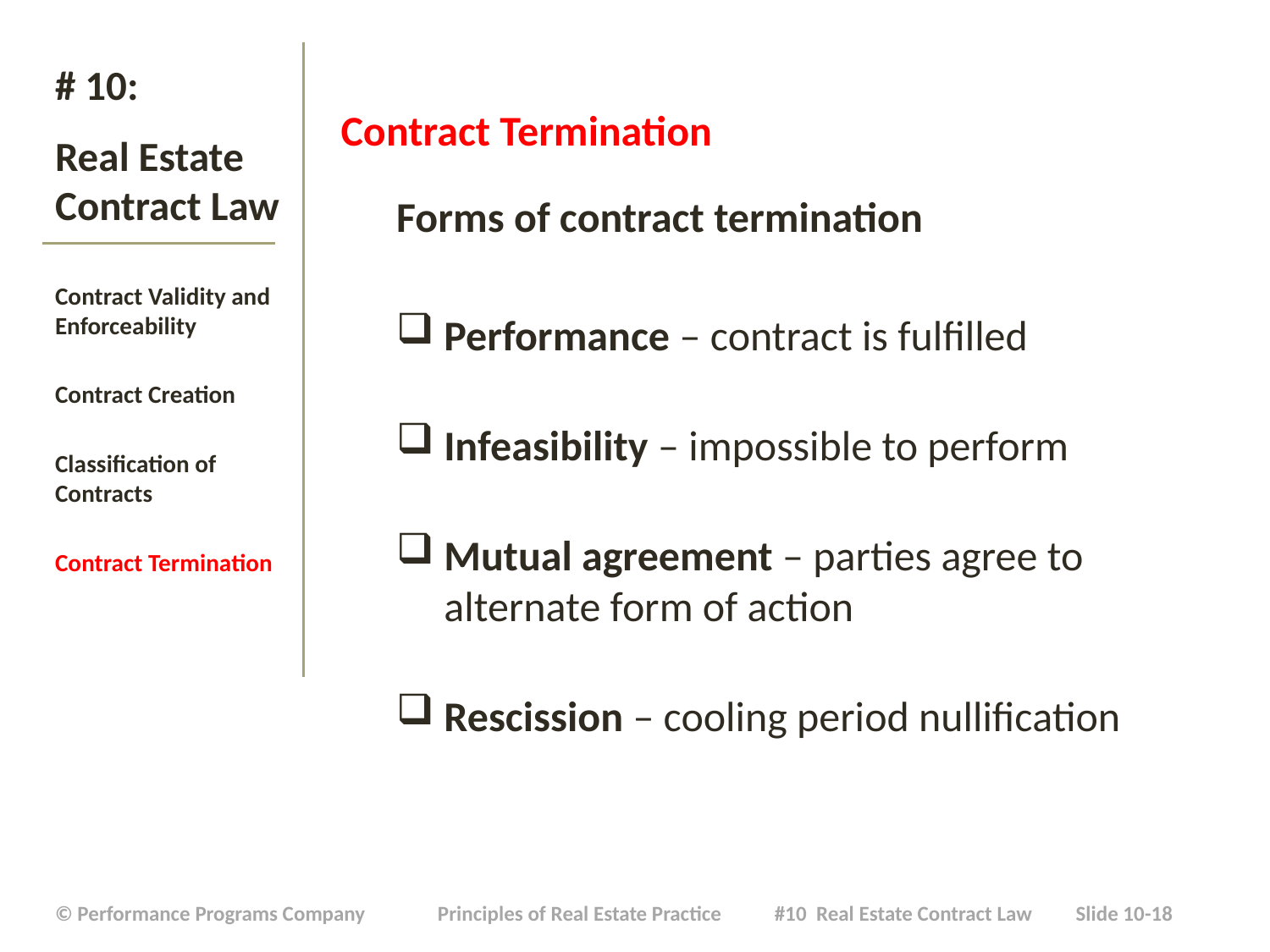

Contract Termination

Forms of contract termination

Performance – contract is fulfilled
Infeasibility – impossible to perform
Mutual agreement – parties agree to alternate form of action
Rescission – cooling period nullification

# # 10: Real Estate Contract Law

Contract Validity and Enforceability

Contract Creation

Classification of Contracts

Contract Termination

| © Performance Programs Company Principles of Real Estate Practice #10 Real Estate Contract Law Slide 10-18 |
| --- |